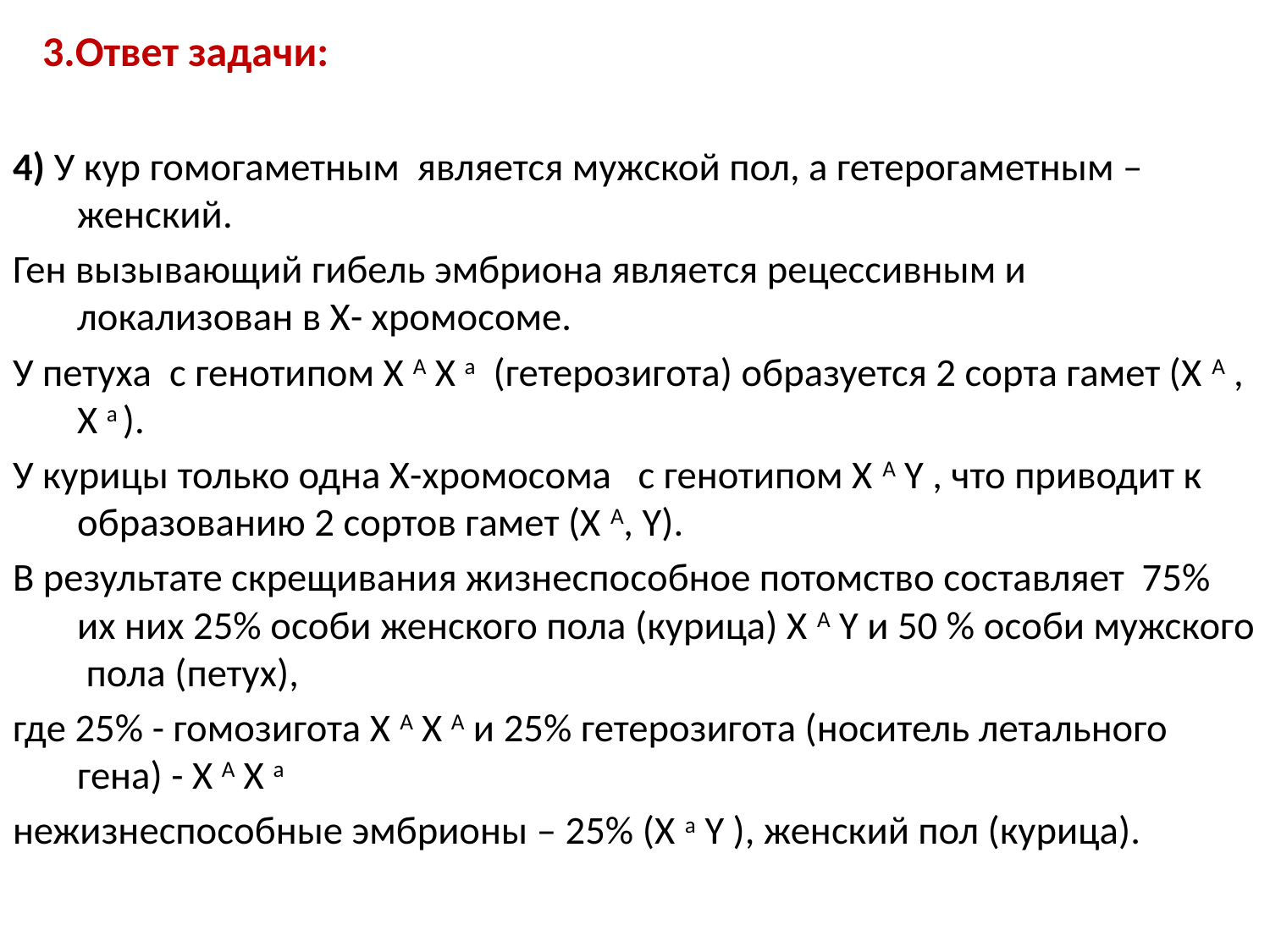

# 3.Ответ задачи:

4) У кур гомогаметным  является мужской пол, а гетерогаметным – женский.
Ген вызывающий гибель эмбриона является рецессивным и  локализован в Х- хромосоме.
У петуха  с генотипом Х А Х а  (гетерозигота) образуется 2 сорта гамет (Х А , Х а ).
У курицы только одна Х-хромосома   с генотипом Х А Y , что приводит к образованию 2 сортов гамет (Х А, Y).
В результате скрещивания жизнеспособное потомство составляет  75% их них 25% особи женского пола (курица) Х А Y и 50 % особи мужского  пола (петух),
где 25% - гомозигота Х А Х А и 25% гетерозигота (носитель летального гена) - Х А Х а
нежизнеспособные эмбрионы – 25% (Х а Y ), женский пол (курица).